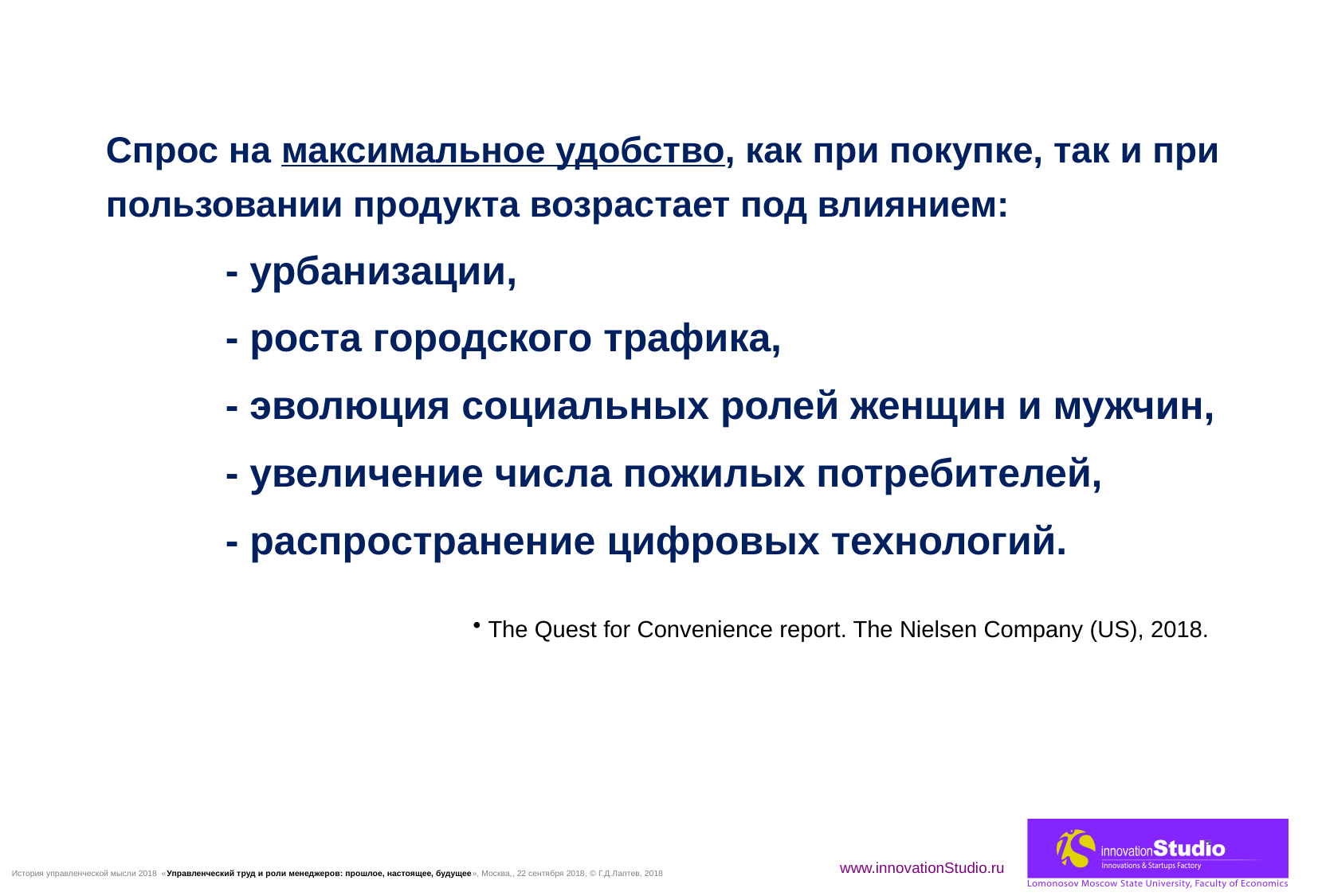

Спрос на максимальное удобство, как при покупке, так и при пользовании продукта возрастает под влиянием:
	- урбанизации,
	- роста городского трафика,
	- эволюция социальных ролей женщин и мужчин,
	- увеличение числа пожилых потребителей,
	- распространение цифровых технологий.
 The Quest for Convenience report. The Nielsen Company (US), 2018.